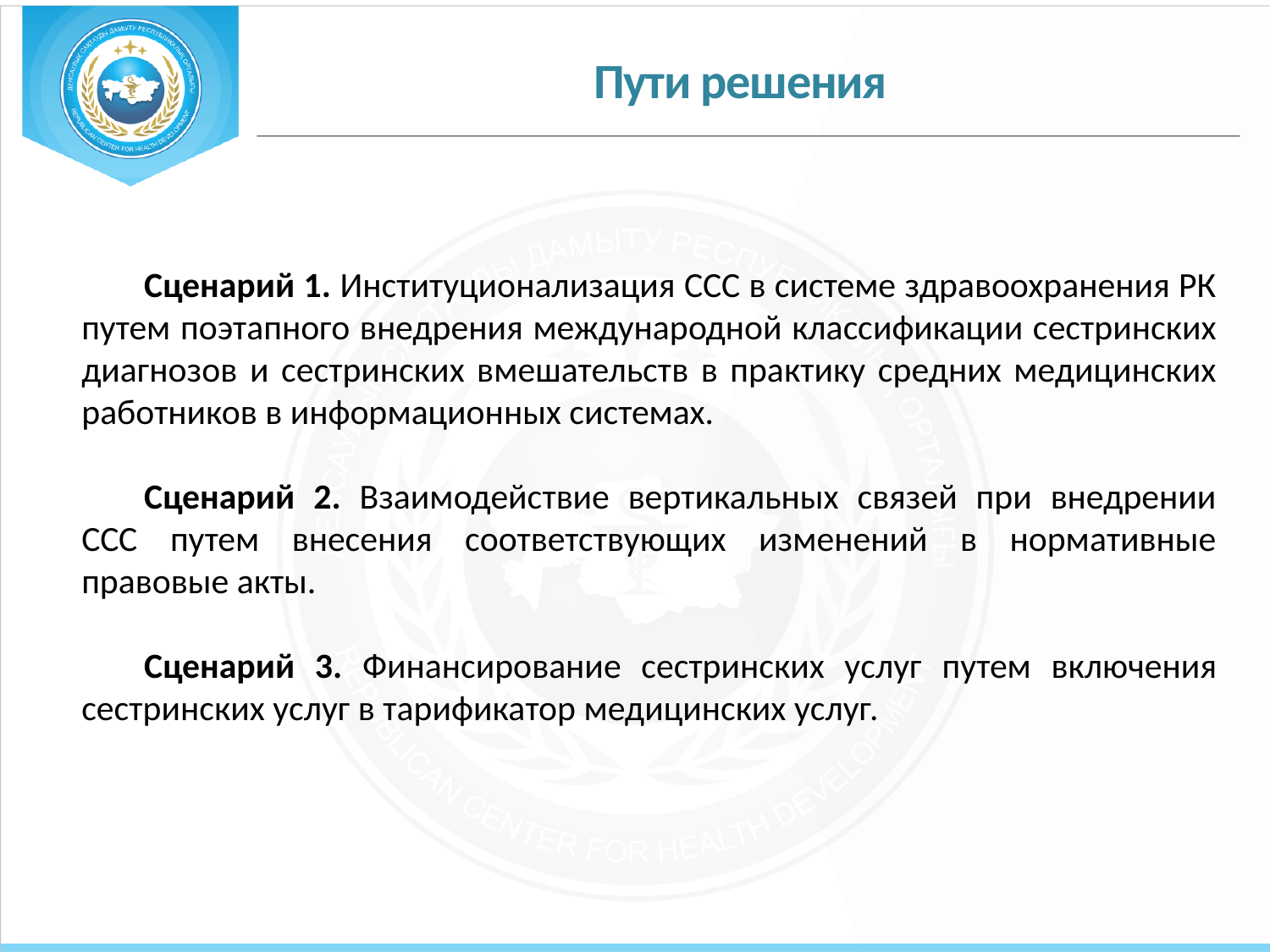

# Пути решения
Сценарий 1. Институционализация ССС в системе здравоохранения РК путем поэтапного внедрения международной классификации сестринских диагнозов и сестринских вмешательств в практику средних медицинских работников в информационных системах.

Сценарий 2. Взаимодействие вертикальных связей при внедрении ССС путем внесения соответствующих изменений в нормативные правовые акты.

Сценарий 3. Финансирование сестринских услуг путем включения сестринских услуг в тарификатор медицинских услуг.